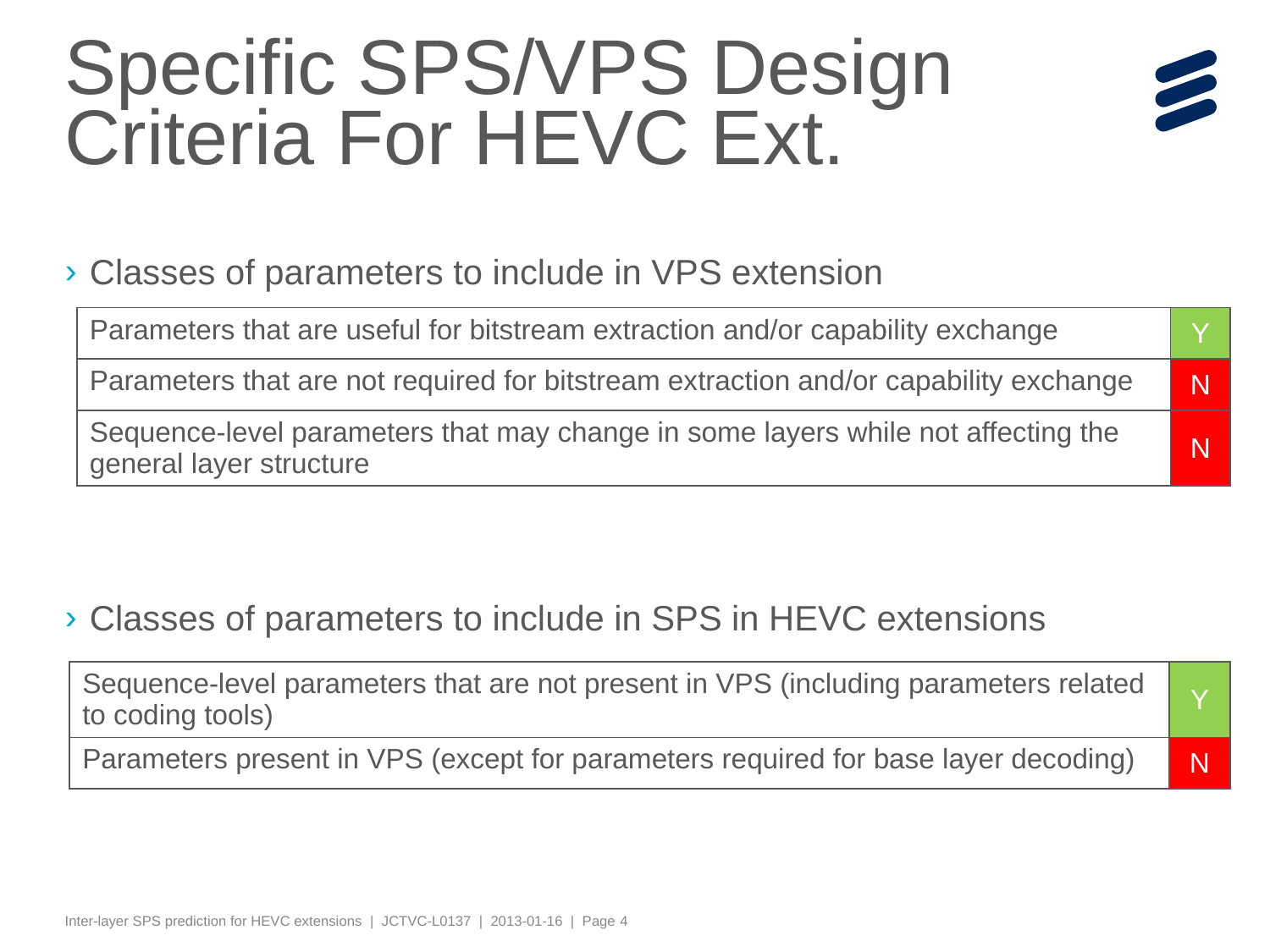

# Specific SPS/VPS Design Criteria For HEVC Ext.
Classes of parameters to include in VPS extension

Classes of parameters to include in SPS in HEVC extensions
| Parameters that are useful for bitstream extraction and/or capability exchange | Y |
| --- | --- |
| Parameters that are not required for bitstream extraction and/or capability exchange | N |
| Sequence-level parameters that may change in some layers while not affecting the general layer structure | N |
| Sequence-level parameters that are not present in VPS (including parameters related to coding tools) | Y |
| --- | --- |
| Parameters present in VPS (except for parameters required for base layer decoding) | N |